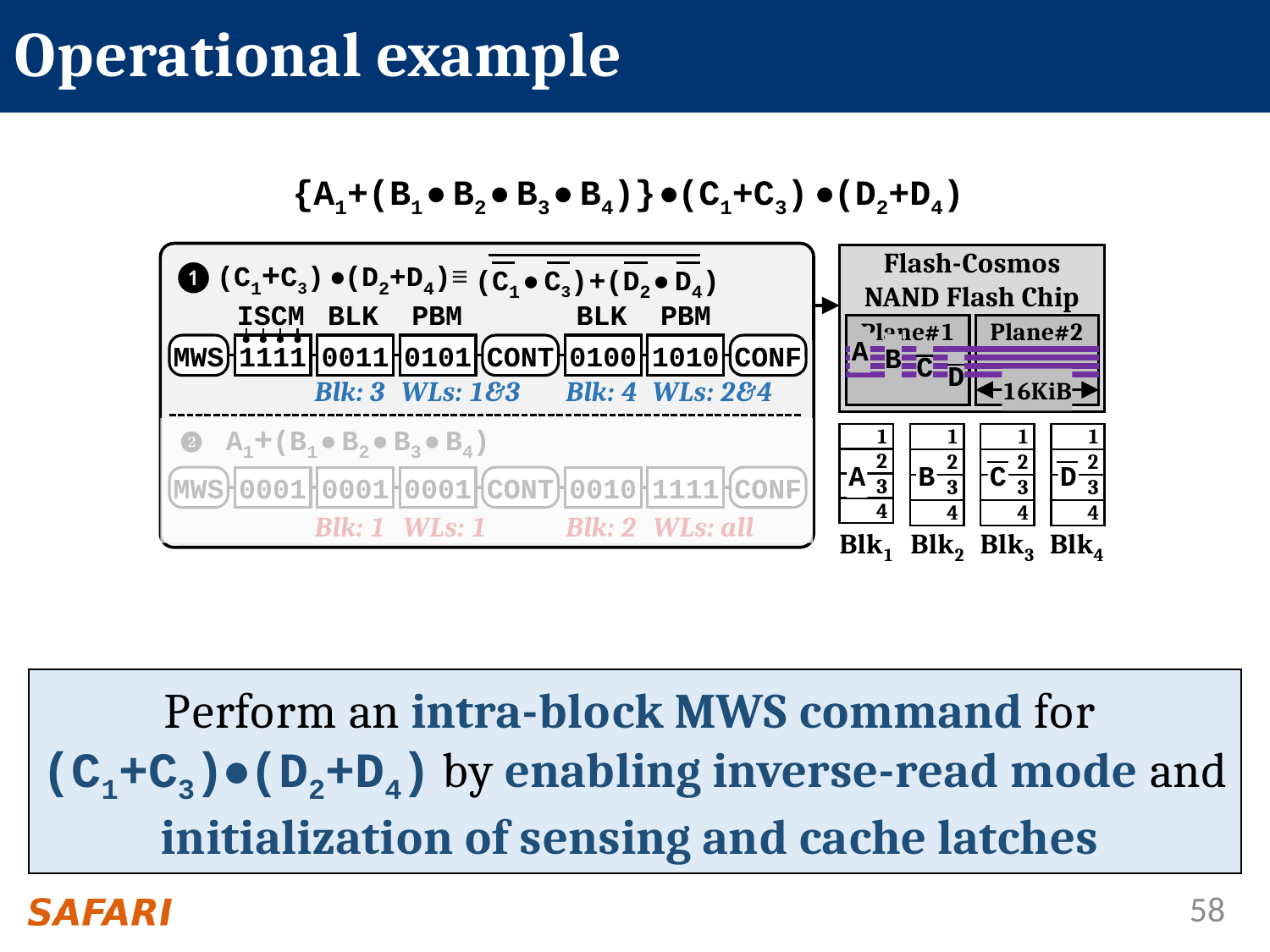

# Operational example
{A1+(B1 • B2 • B3 • B4)} •(C1+C3) •(D2+D4)

Flash-Cosmos
NAND Flash Chip
Plane#1
Plane#2
A
B
C
D
16KiB
(C1+C3) •(D2+D4)≡
(C1 • C3)
+(D2 • D4)
❶
ISCM
BLK
PBM
BLK
PBM
MWS
1111
0011
0101
CONT
0100
1010
CONF
Blk: 3
WLs: 1&3
Blk: 4
WLs: 2&4
A1+(B1 • B2 • B3 • B4)
❷

| 1 |
| --- |
| 2 |
| 3 |
| 4 |
| 1 |
| --- |
| 2 |
| 3 |
| 4 |
| 1 |
| --- |
| 2 |
| 3 |
| 4 |
| 1 |
| --- |
| 2 |
| 3 |
| 4 |
A
B
C
D
MWS
0001
0001
0001
CONT
0010
1111
CONF
Blk: 1
WLs: 1
Blk: 2
WLs: all
Blk1
Blk2
Blk3
Blk4
Perform an intra-block MWS command for
(C1+C3)•(D2+D4) by enabling inverse-read mode and initialization of sensing and cache latches